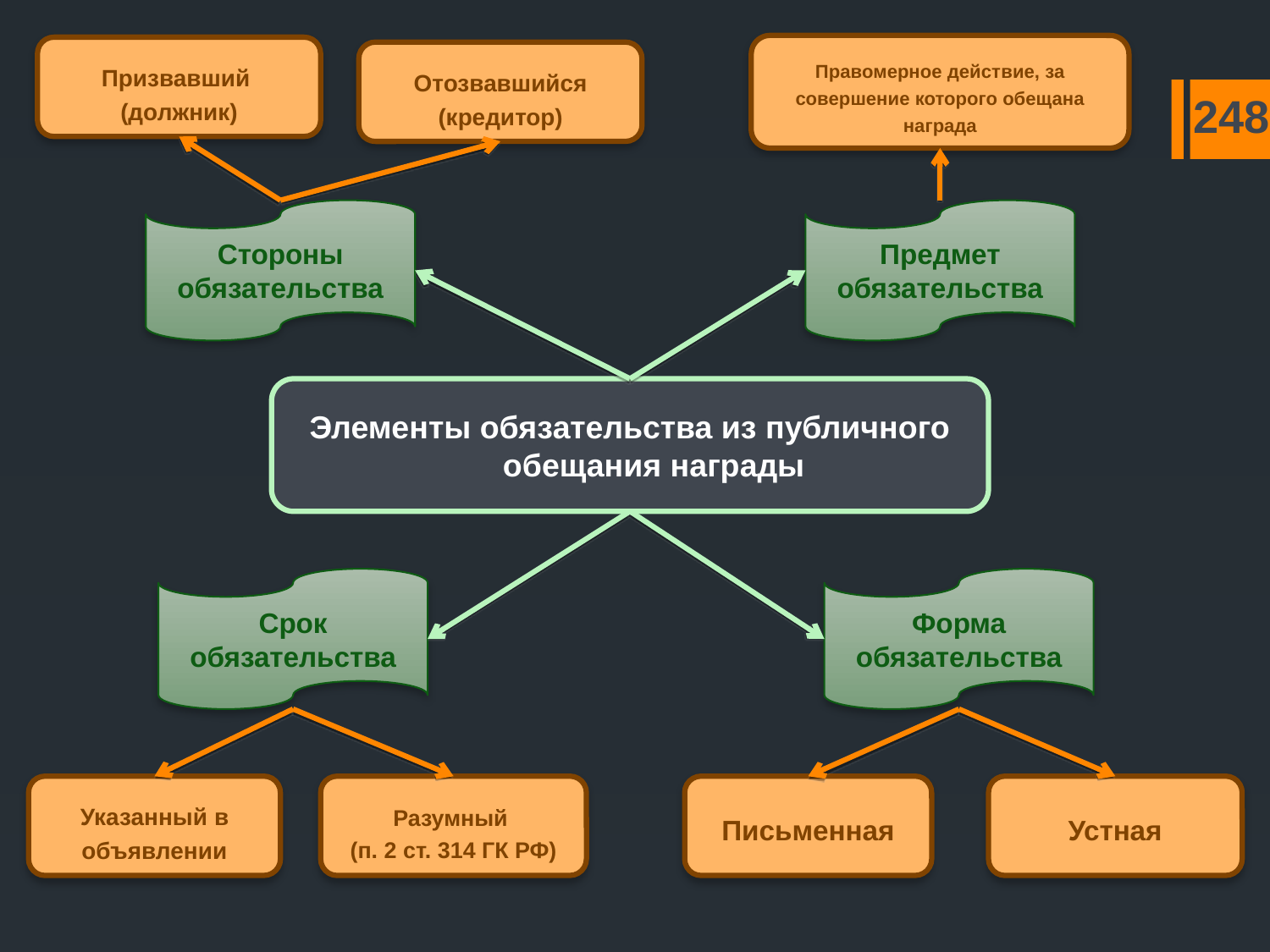

Правомерное действие, за совершение которого обещана награда

Призвавший
(должник)

Отозвавшийся
(кредитор)
248
Стороны обязательства
Предмет обязательства
Элементы обязательства из публичного обещания награды
Срок обязательства
Форма обязательства
Письменная
Устная

Разумный
(п. 2 ст. 314 ГК РФ)

Указанный в объявлении